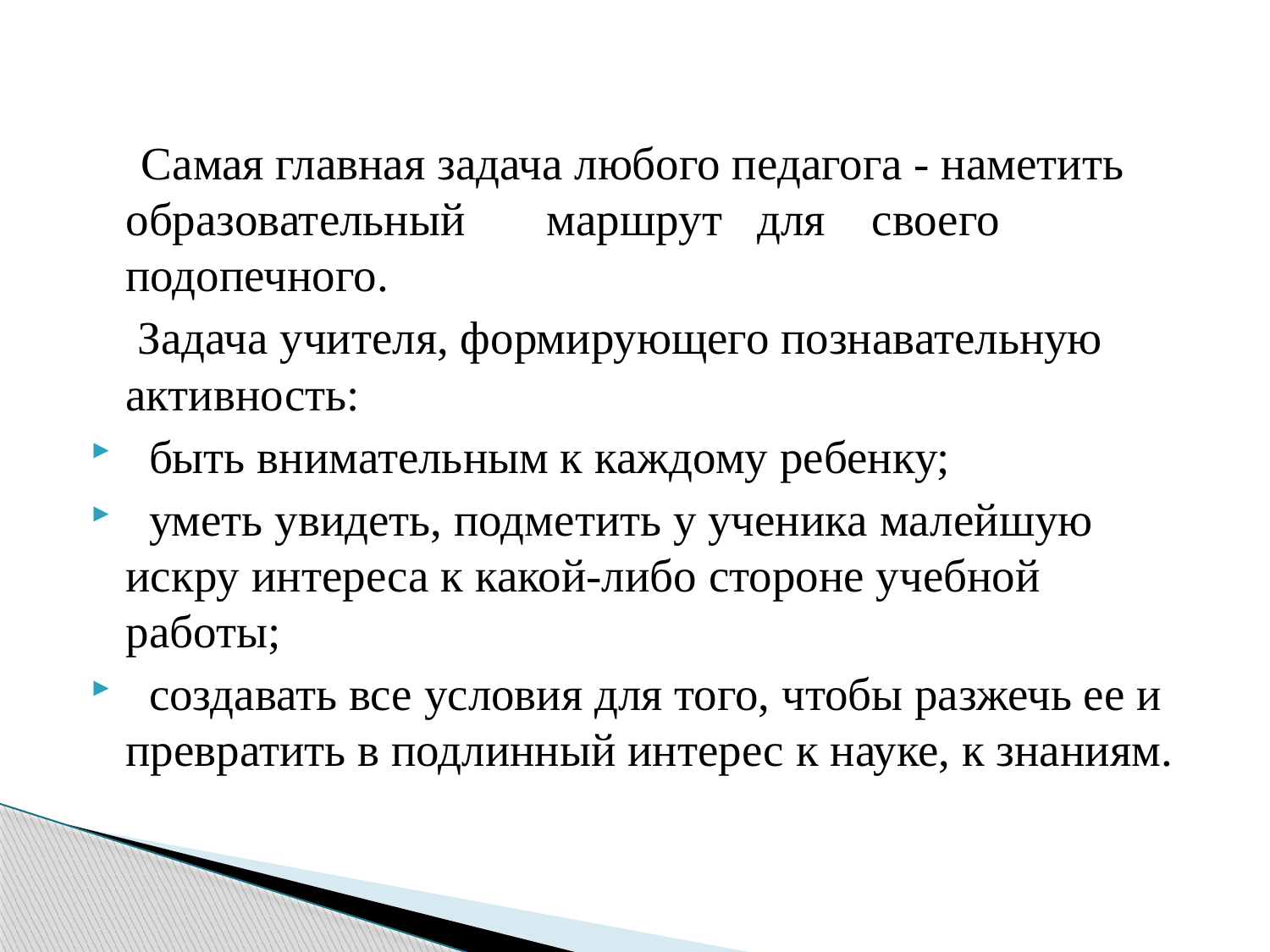

Самая главная задача любого педагога - наметить образовательный       маршрут   для    своего подопечного.
    Задача учителя, формирующего познавательную активность:
  быть внимательным к каждому ребенку;
  уметь увидеть, подметить у ученика малейшую искру интереса к какой-либо стороне учебной работы;
  создавать все условия для того, чтобы разжечь ее и превратить в подлинный интерес к науке, к знаниям.